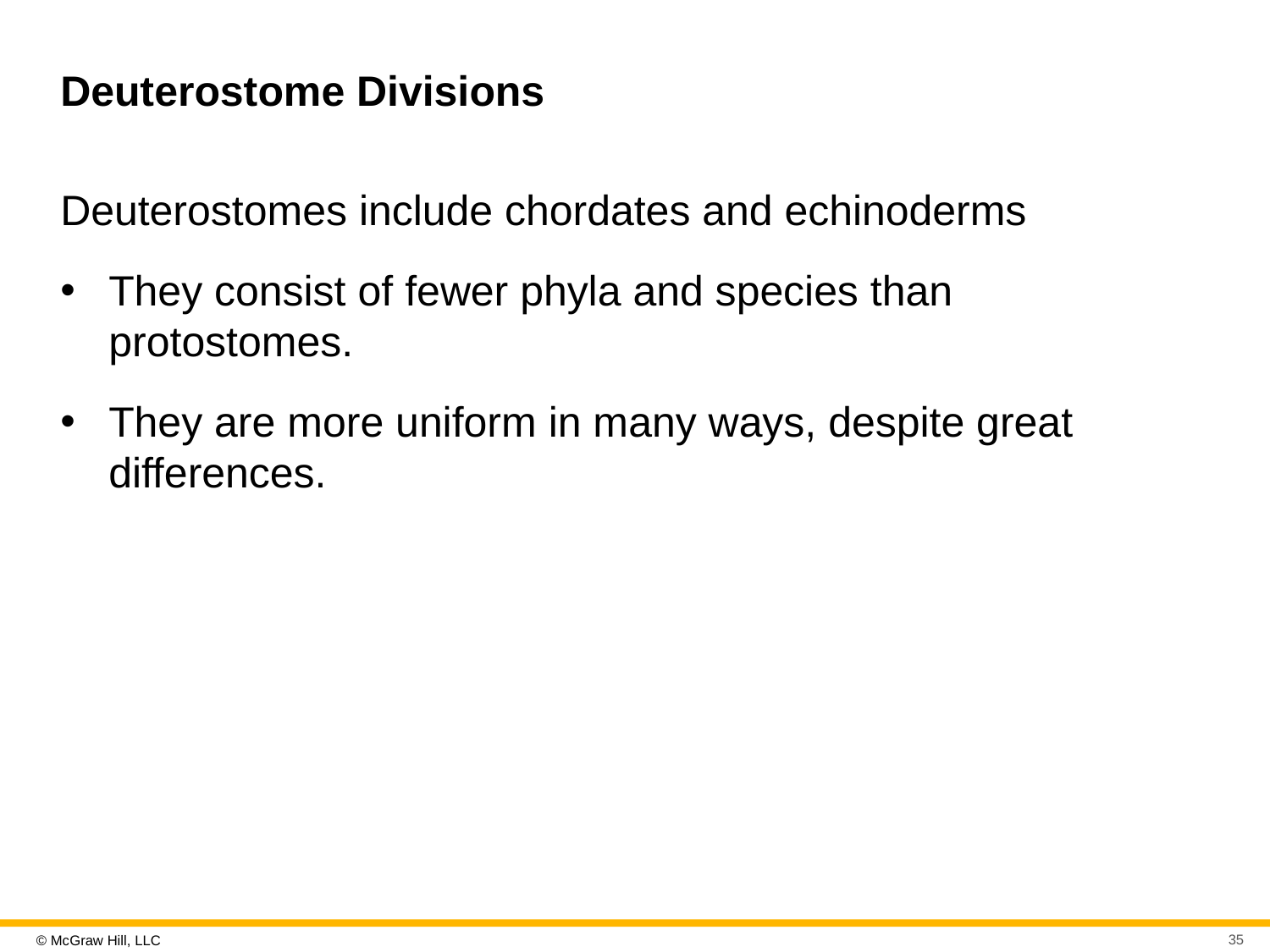

# Deuterostome Divisions
Deuterostomes include chordates and echinoderms
They consist of fewer phyla and species than protostomes.
They are more uniform in many ways, despite great differences.
35